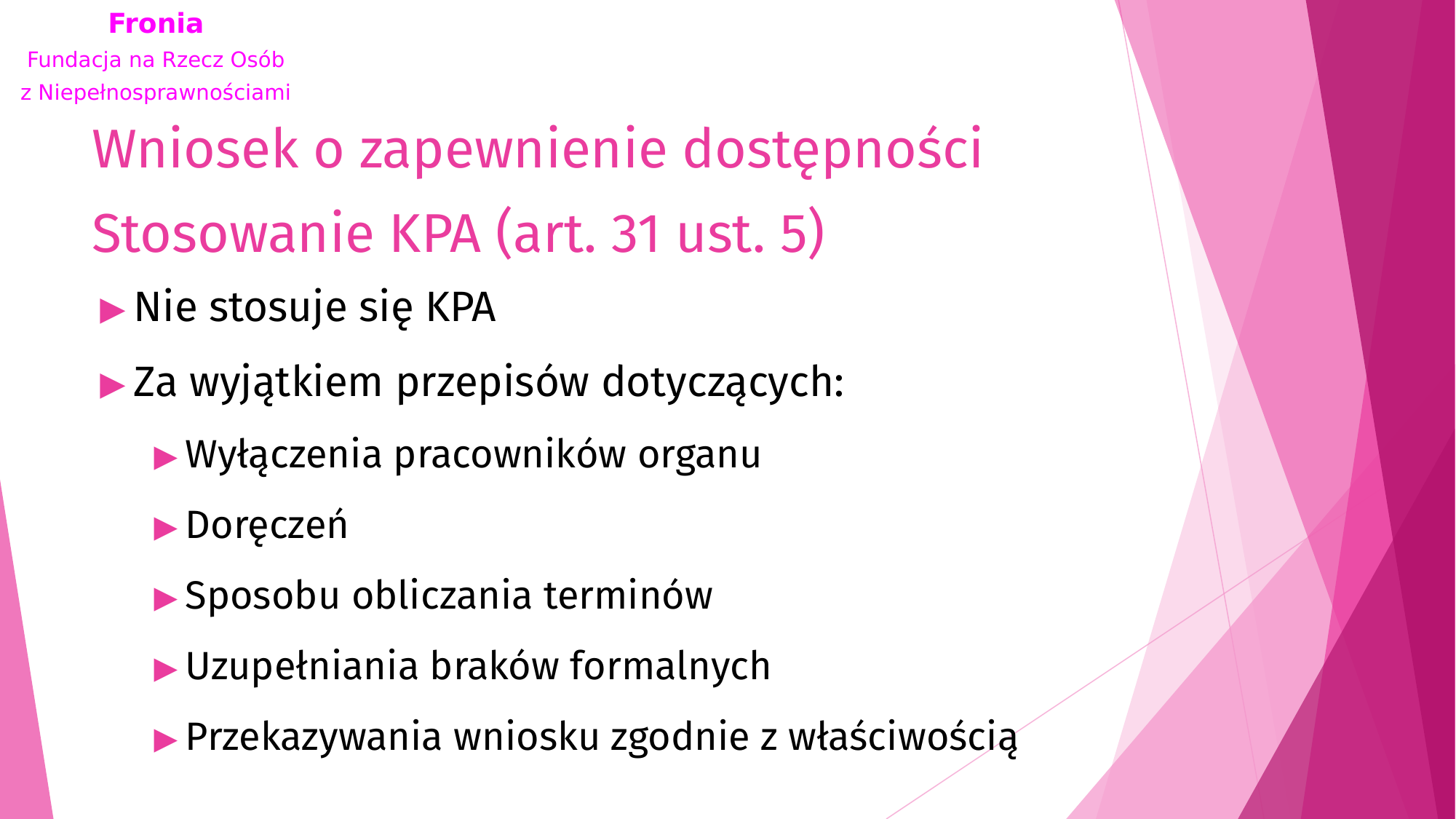

# Wniosek o zapewnienie dostępności Stosowanie KPA (art. 31 ust. 5)
Nie stosuje się KPA
Za wyjątkiem przepisów dotyczących:
Wyłączenia pracowników organu
Doręczeń
Sposobu obliczania terminów
Uzupełniania braków formalnych
Przekazywania wniosku zgodnie z właściwością